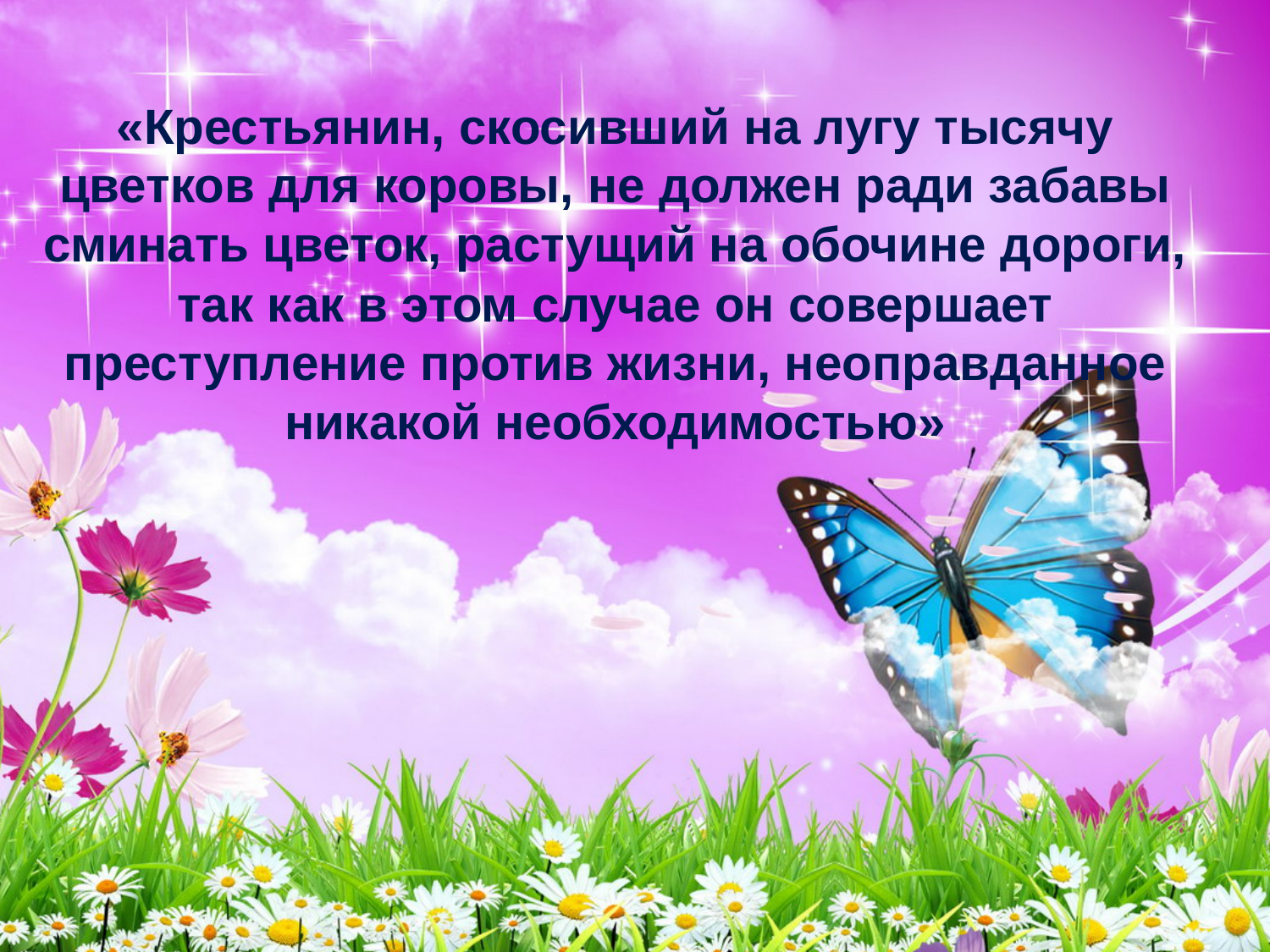

«Крестьянин, скосивший на лугу тысячу цветков для коровы, не должен ради забавы сминать цветок, растущий на обочине дороги, так как в этом случае он совершает преступление против жизни, неоправданное никакой необходимостью»